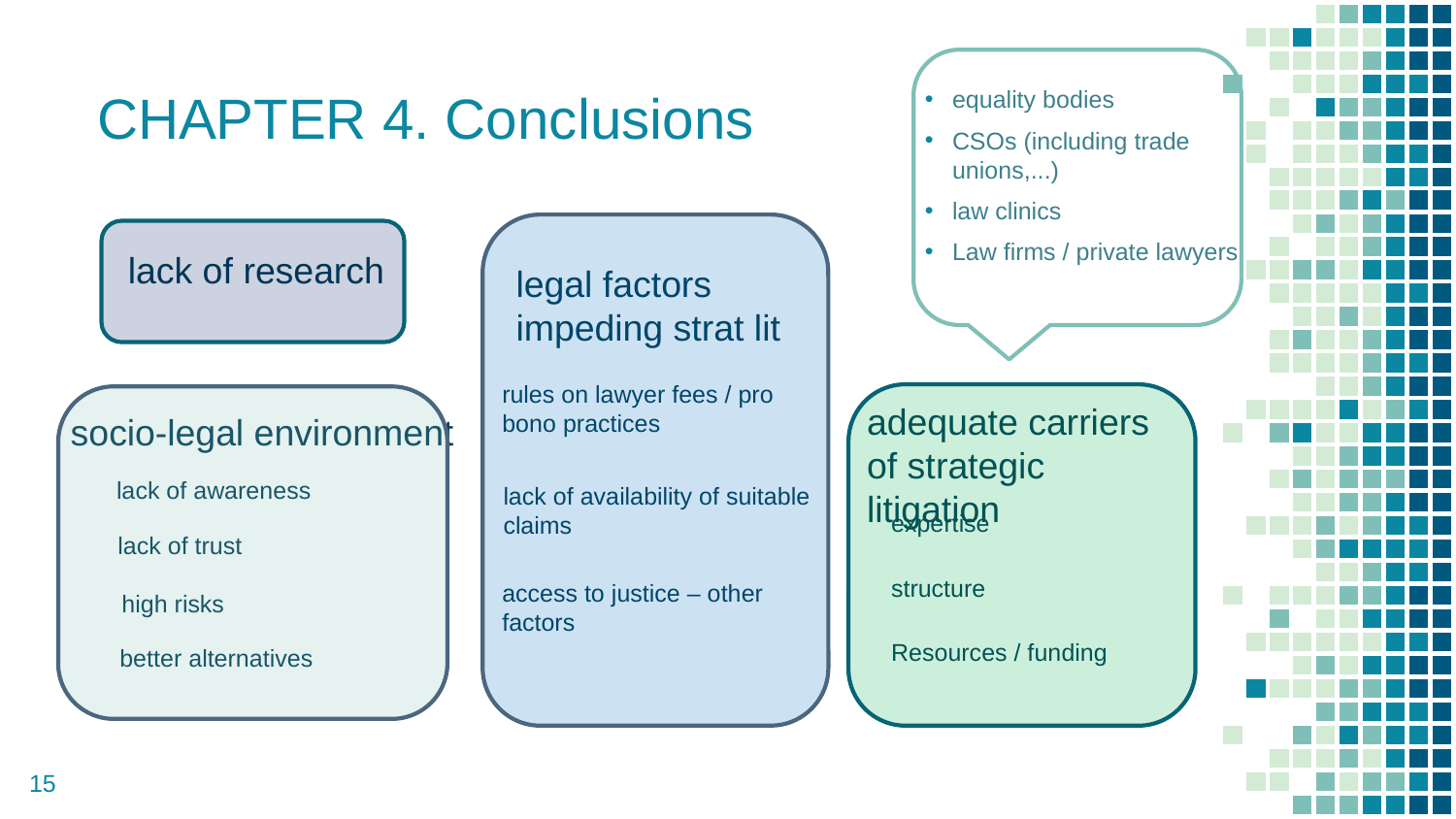

# CHAPTER 4. Conclusions

equality bodies
CSOs (including trade unions,...)
law clinics
Law firms / private lawyers

lack of research
legal factors impeding strat lit
rules on lawyer fees / pro bono practices
adequate carriers of strategic litigation

socio-legal environment
lack of awareness
lack of availability of suitable claims
expertise
lack of trust
structure
access to justice – other factors
high risks
Resources / funding
better alternatives
15